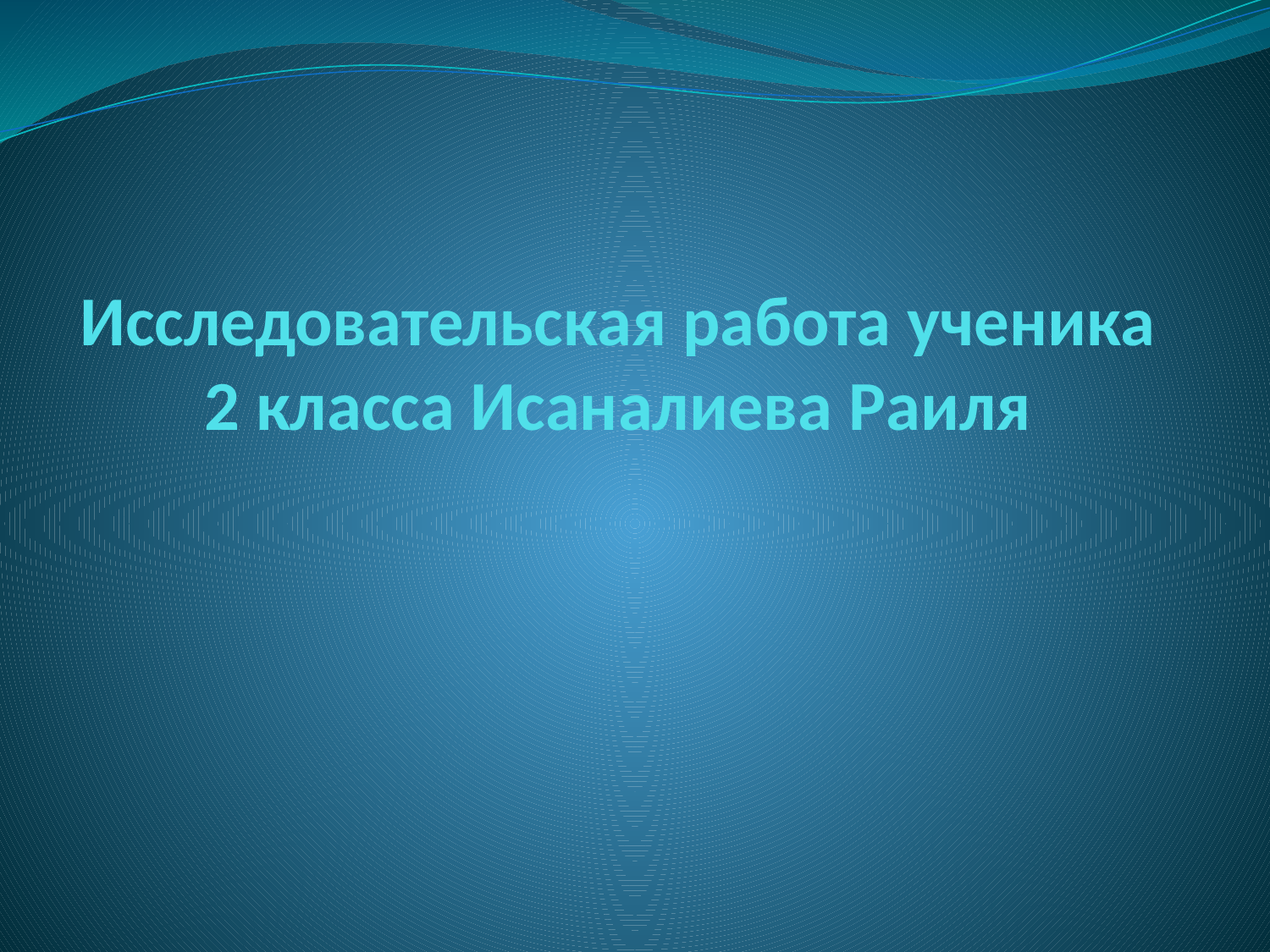

# Исследовательская работа ученика 2 класса Исаналиева Раиля